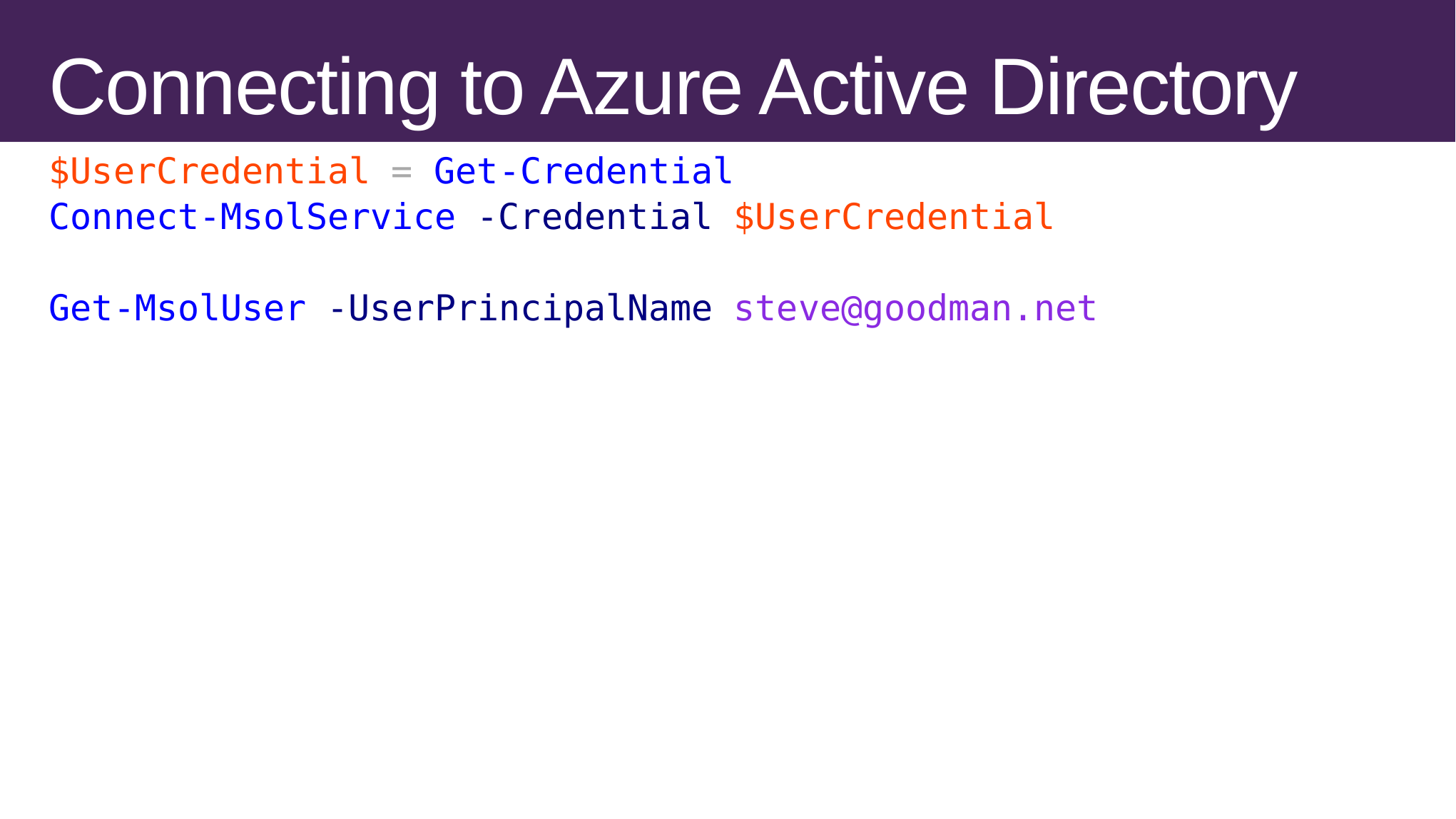

# Connecting to Azure Active Directory
$UserCredential = Get-Credential
Connect-MsolService -Credential $UserCredential

Get-MsolUser -UserPrincipalName steve@goodman.net